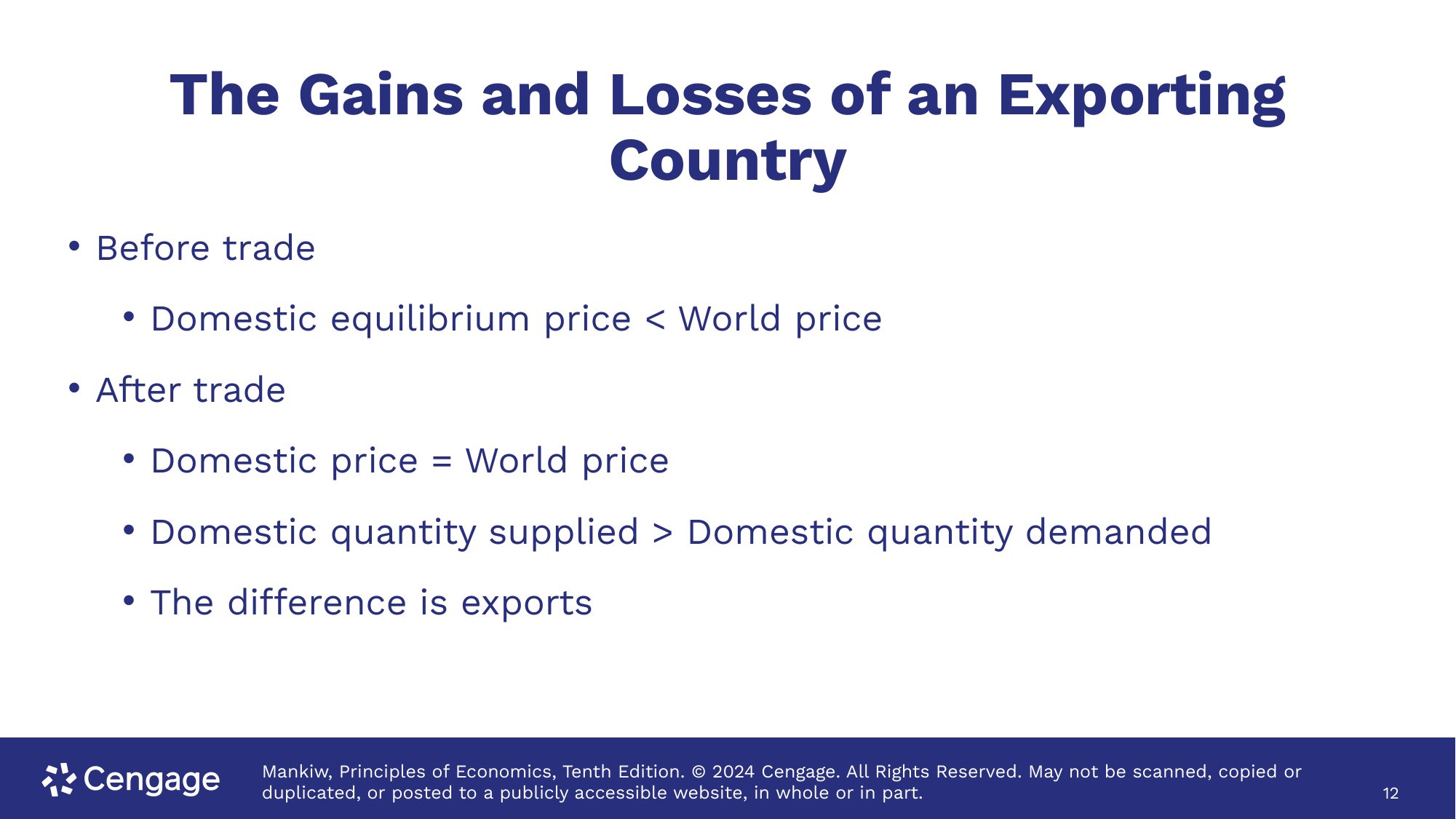

# The Gains and Losses of an Exporting Country
Before trade
Domestic equilibrium price < World price
After trade
Domestic price = World price
Domestic quantity supplied > Domestic quantity demanded
The difference is exports